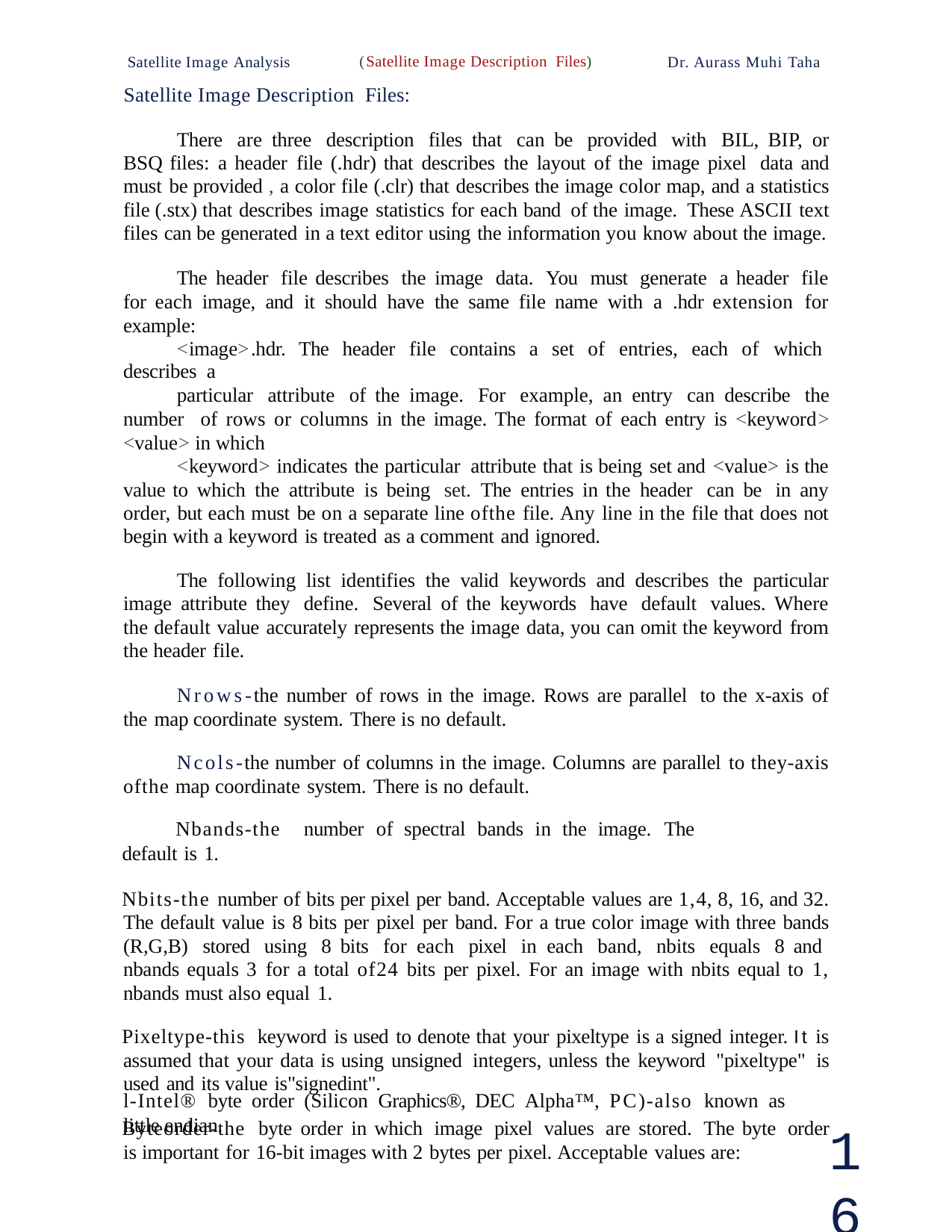

(Satellite Image Description  Files)
Satellite Image Analysis
Dr. Aurass Muhi Taha
Satellite Image Description  Files:

There  are three  description  files that  can be  provided  with  BIL, BIP, or BSQ files: a header file (.hdr) that describes the layout of the image pixel  data and must be provided , a color file (.clr) that describes the image color map, and a statistics file (.stx) that describes image statistics for each band  of the image.  These ASCII text files can be generated in a text editor using the information you know about the image.

The header  file describes  the image  data.  You  must  generate  a header  file for each image, and it should have the same file name with a .hdr extension for example:
<image>.hdr.  The  header  file  contains  a  set  of  entries,  each  of  which  describes  a
particular  attribute  of the image.  For  example, an entry  can describe  the number  of rows or columns in the image. The format of each entry is <keyword> <value> in which
<keyword> indicates the particular  attribute that is being set and <value> is the value to which the attribute is being  set. The entries in the header  can be  in any order, but each must be on a separate line ofthe file. Any line in the file that does not begin with a keyword is treated as a comment and ignored.

The  following  list  identifies  the  valid  keywords  and  describes  the  particular image attribute they  define.  Several of the keywords  have  default  values. Where the default value accurately represents the image data, you can omit the keyword from the header file.

Nrows-the number of rows in the image. Rows are parallel  to the x-axis of the map coordinate system. There is no default.

Ncols-the number of columns in the image. Columns are parallel to they-axis ofthe map coordinate system. There is no default.

Nbands-the  number of spectral bands in the image. The default is 1.

Nbits-the number of bits per pixel per band. Acceptable values are 1,4, 8, 16, and 32. The default value is 8 bits per pixel per band. For a true color image with three bands (R,G,B)  stored  using  8 bits  for each  pixel  in each  band,  nbits  equals  8 and  nbands equals 3 for a total of24 bits per pixel. For an image with nbits equal to 1, nbands must also equal 1.

Pixeltype-this  keyword is used to denote that your pixeltype is a signed integer. It is assumed that your data is using unsigned  integers, unless the keyword  "pixeltype"  is used and its value is"signedint".

Byteorder-the  byte order in which  image  pixel  values  are stored.  The byte  order is important for 16-bit images with 2 bytes per pixel. Acceptable values are:
l-Intel®  byte  order  (Silicon  Graphics®,  DEC  Alpha™,  PC)-also  known  as  little endian.
16